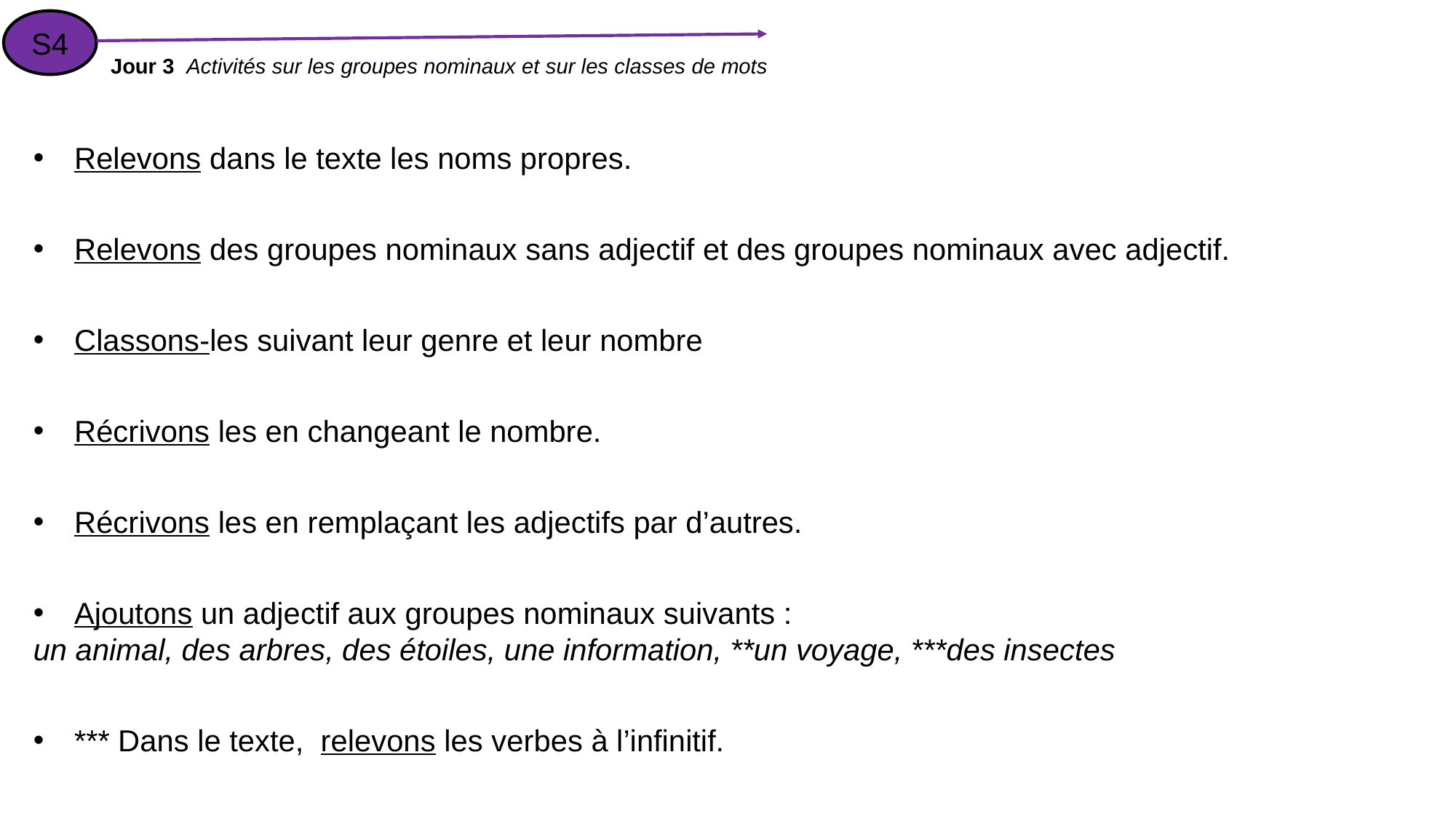

S4
Jour 3  Activités sur les groupes nominaux et sur les classes de mots
Relevons dans le texte les noms propres.
Relevons des groupes nominaux sans adjectif et des groupes nominaux avec adjectif.
Classons-les suivant leur genre et leur nombre
Récrivons les en changeant le nombre.
Récrivons les en remplaçant les adjectifs par d’autres.
Ajoutons un adjectif aux groupes nominaux suivants :
un animal, des arbres, des étoiles, une information, **un voyage, ***des insectes
*** Dans le texte,  relevons les verbes à l’infinitif.